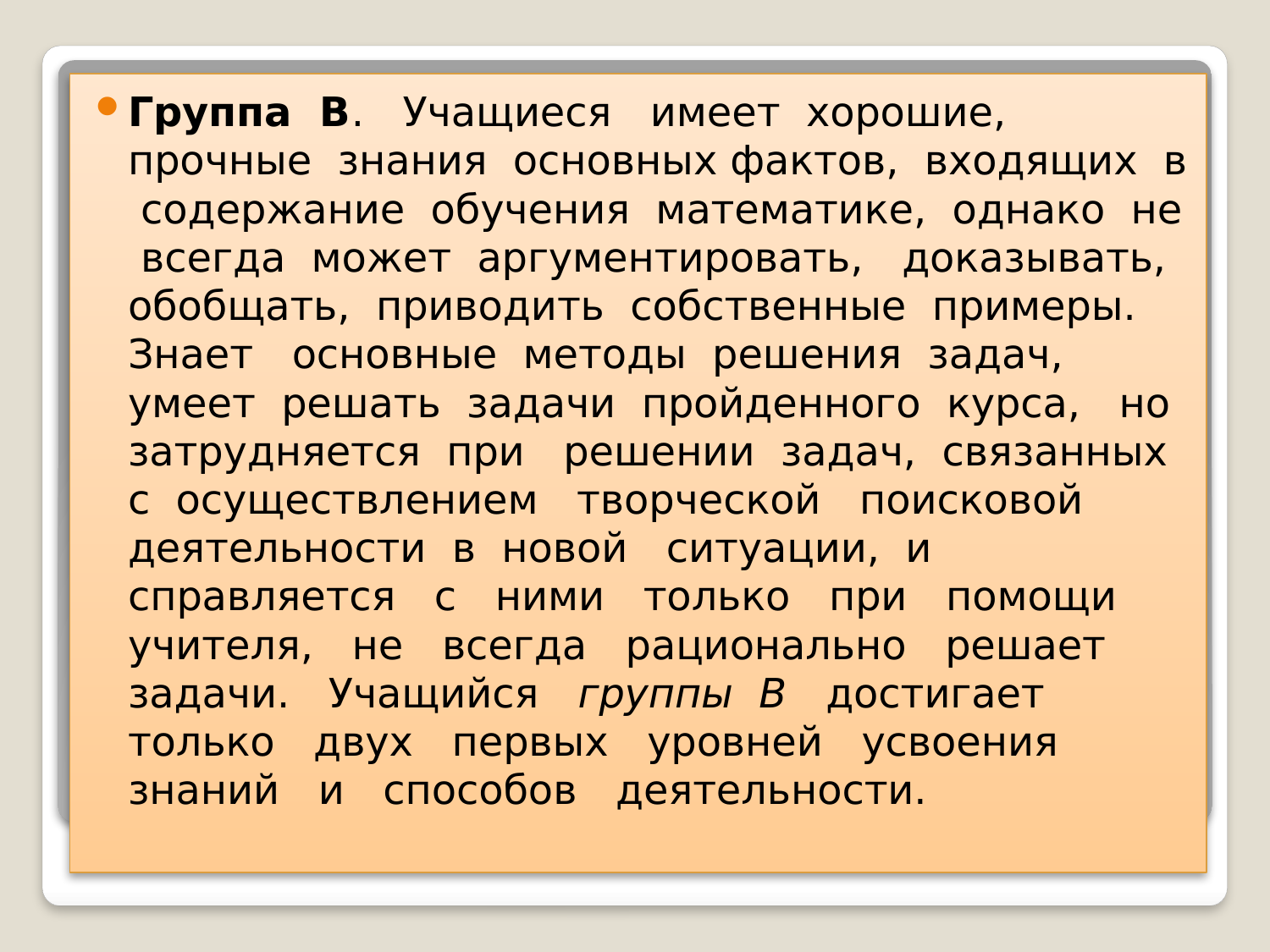

Группа  В.   Учащиеся   имеет  хорошие,  прочные  знания  основных фактов,  входящих  в  содержание  обучения  математике,  однако  не  всегда  может  аргументировать,   доказывать,  обобщать,  приводить  собственные  примеры.   Знает   основные  методы  решения  задач,  умеет  решать  задачи  пройденного  курса,   но  затрудняется  при   решении  задач,  связанных  с  осуществлением   творческой   поисковой   деятельности  в  новой   ситуации,  и  справляется   с   ними   только   при   помощи    учителя,   не   всегда   рационально   решает   задачи.   Учащийся   группы  В   достигает   только   двух   первых   уровней   усвоения   знаний   и   способов   деятельности.

#